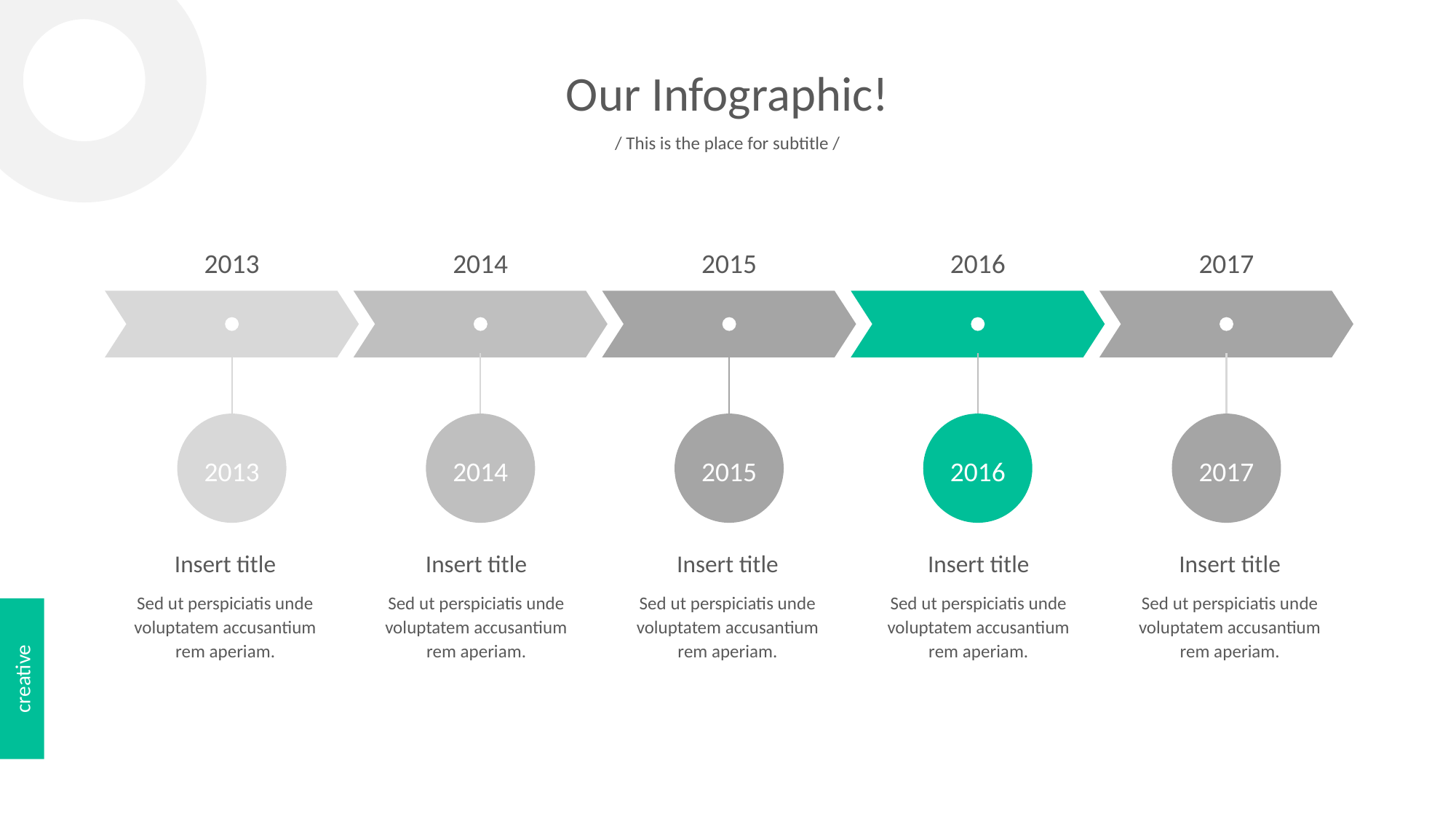

Our Infographic!
/ This is the place for subtitle /
2013
2014
2015
2016
2017

2013
2014
2015
2016
2017
Insert title
Insert title
Insert title
Insert title
Insert title
Sed ut perspiciatis unde voluptatem accusantium rem aperiam.
Sed ut perspiciatis unde voluptatem accusantium rem aperiam.
Sed ut perspiciatis unde voluptatem accusantium rem aperiam.
Sed ut perspiciatis unde voluptatem accusantium rem aperiam.
Sed ut perspiciatis unde voluptatem accusantium rem aperiam.

creative